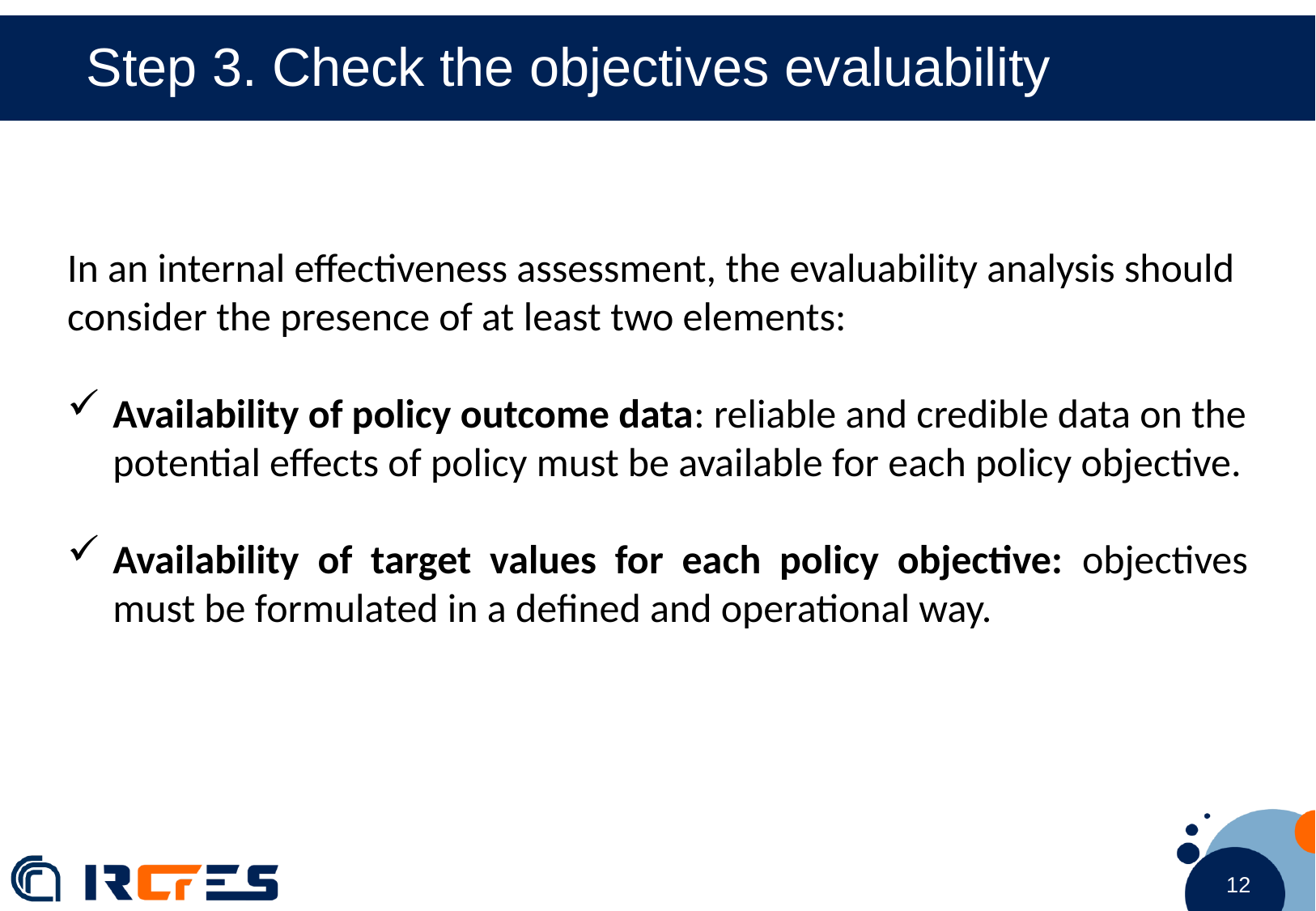

Step 3. Check the objectives evaluability
In an internal effectiveness assessment, the evaluability analysis should consider the presence of at least two elements:

Availability of policy outcome data: reliable and credible data on the potential effects of policy must be available for each policy objective.

Availability of target values for each policy objective: objectives must be formulated in a defined and operational way.